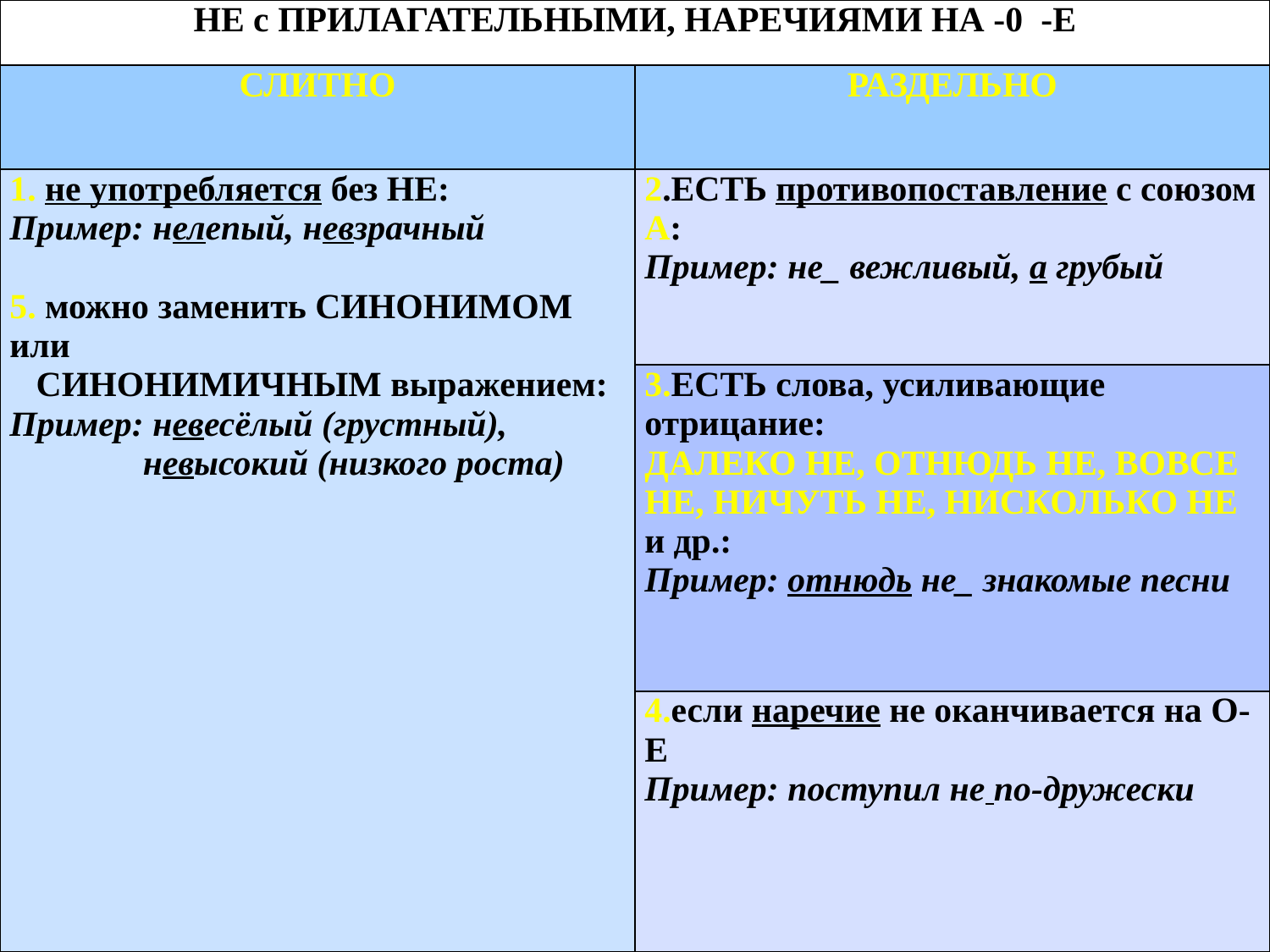

| НЕ с ПРИЛАГАТЕЛЬНЫМИ, НАРЕЧИЯМИ НА -0 -Е |  |
| --- | --- |
| СЛИТНО | РАЗДЕЛЬНО |
| 1. не употребляется без НЕ: Пример: нелепый, невзрачный   5. можно заменить СИНОНИМОМ или     СИНОНИМИЧНЫМ выражением: Пример: невесёлый (грустный),                невысокий (низкого роста) | 2.ЕСТЬ противопоставление с союзом А: Пример: не\_ вежливый, а грубый |
|  | 3.ЕСТЬ слова, усиливающие отрицание: ДАЛЕКО НЕ, ОТНЮДЬ НЕ, ВОВСЕ НЕ, НИЧУТЬ НЕ, НИСКОЛЬКО НЕ и др.: Пример: отнюдь не\_ знакомые песни |
|  | 4.если наречие не оканчивается на О-Е Пример: поступил не по-дружески |